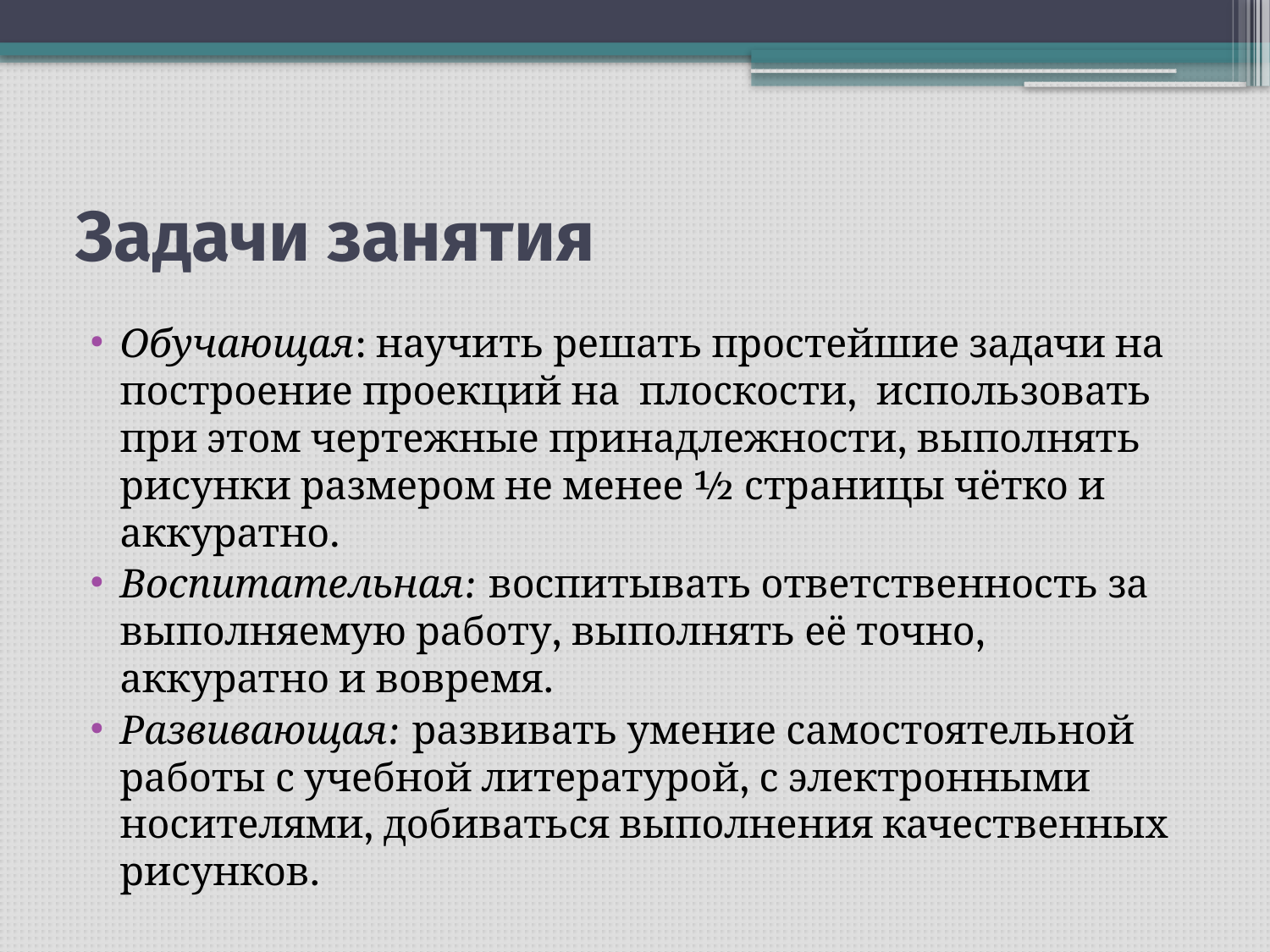

# Задачи занятия
Обучающая: научить решать простейшие задачи на построение проекций на  плоскости,  использовать при этом чертежные принадлежности, выполнять рисунки размером не менее ½ страницы чётко и аккуратно.
Воспитательная: воспитывать ответственность за выполняемую работу, выполнять её точно, аккуратно и вовремя.
Развивающая: развивать умение самостоятельной работы с учебной литературой, с электронными носителями, добиваться выполнения качественных рисунков.